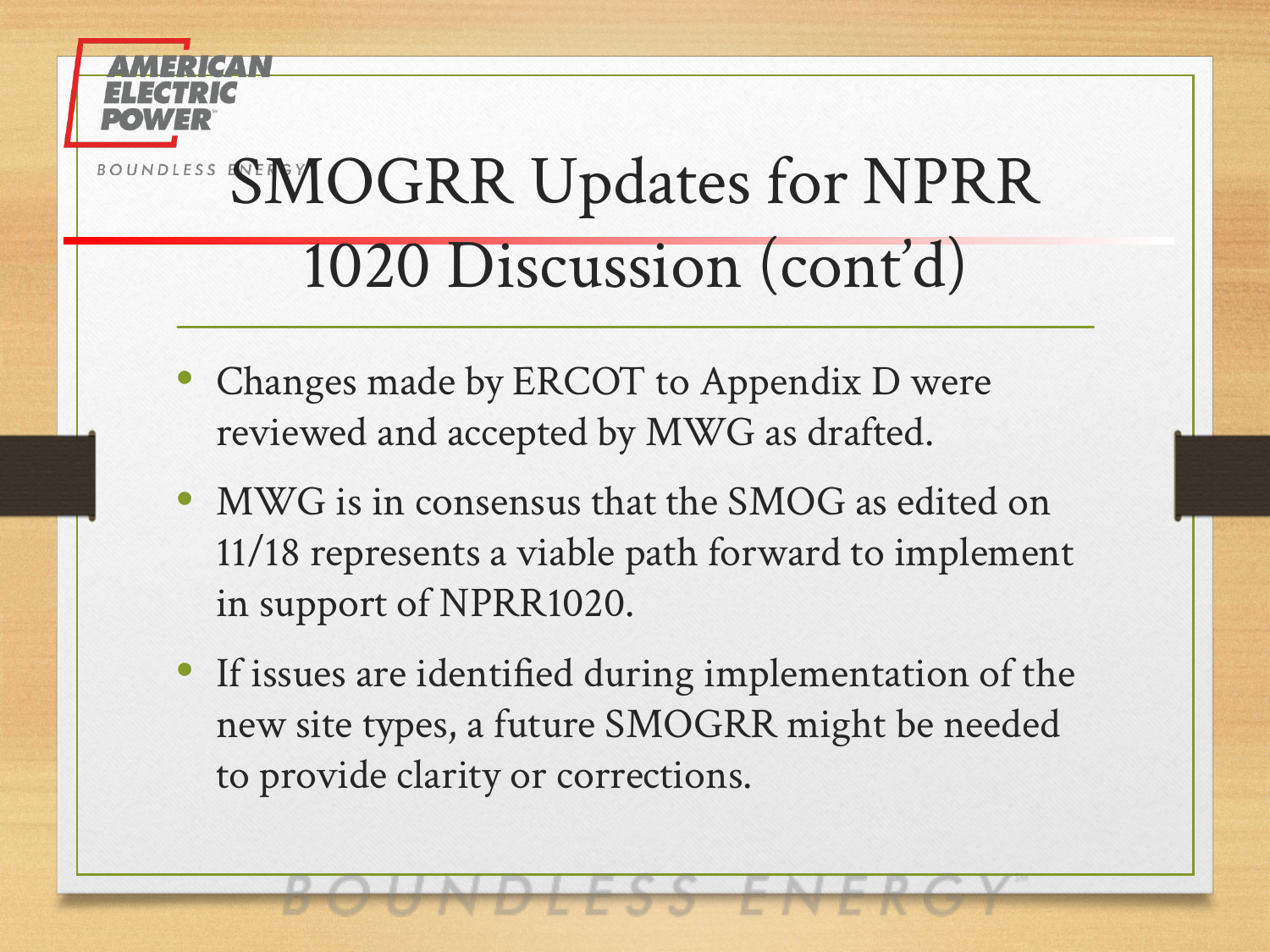

# SMOGRR Updates for NPRR 1020 Discussion (cont’d)
Changes made by ERCOT to Appendix D were reviewed and accepted by MWG as drafted.
MWG is in consensus that the SMOG as edited on 11/18 represents a viable path forward to implement in support of NPRR1020.
If issues are identified during implementation of the new site types, a future SMOGRR might be needed to provide clarity or corrections.